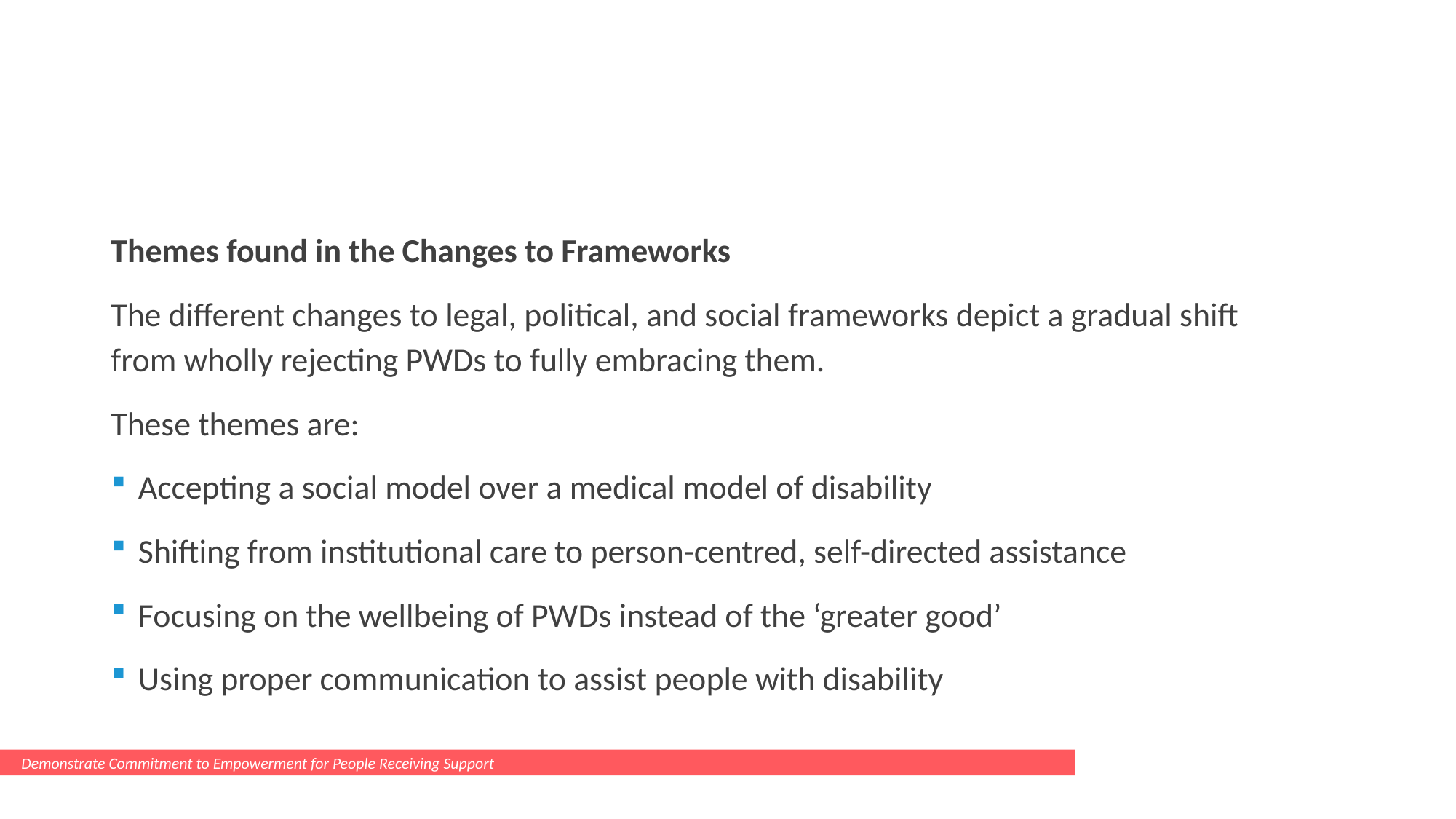

#
Themes found in the Changes to Frameworks
The different changes to legal, political, and social frameworks depict a gradual shift from wholly rejecting PWDs to fully embracing them.
These themes are:
Accepting a social model over a medical model of disability
Shifting from institutional care to person-centred, self-directed assistance
Focusing on the wellbeing of PWDs instead of the ‘greater good’
Using proper communication to assist people with disability
Demonstrate Commitment to Empowerment for People Receiving Support